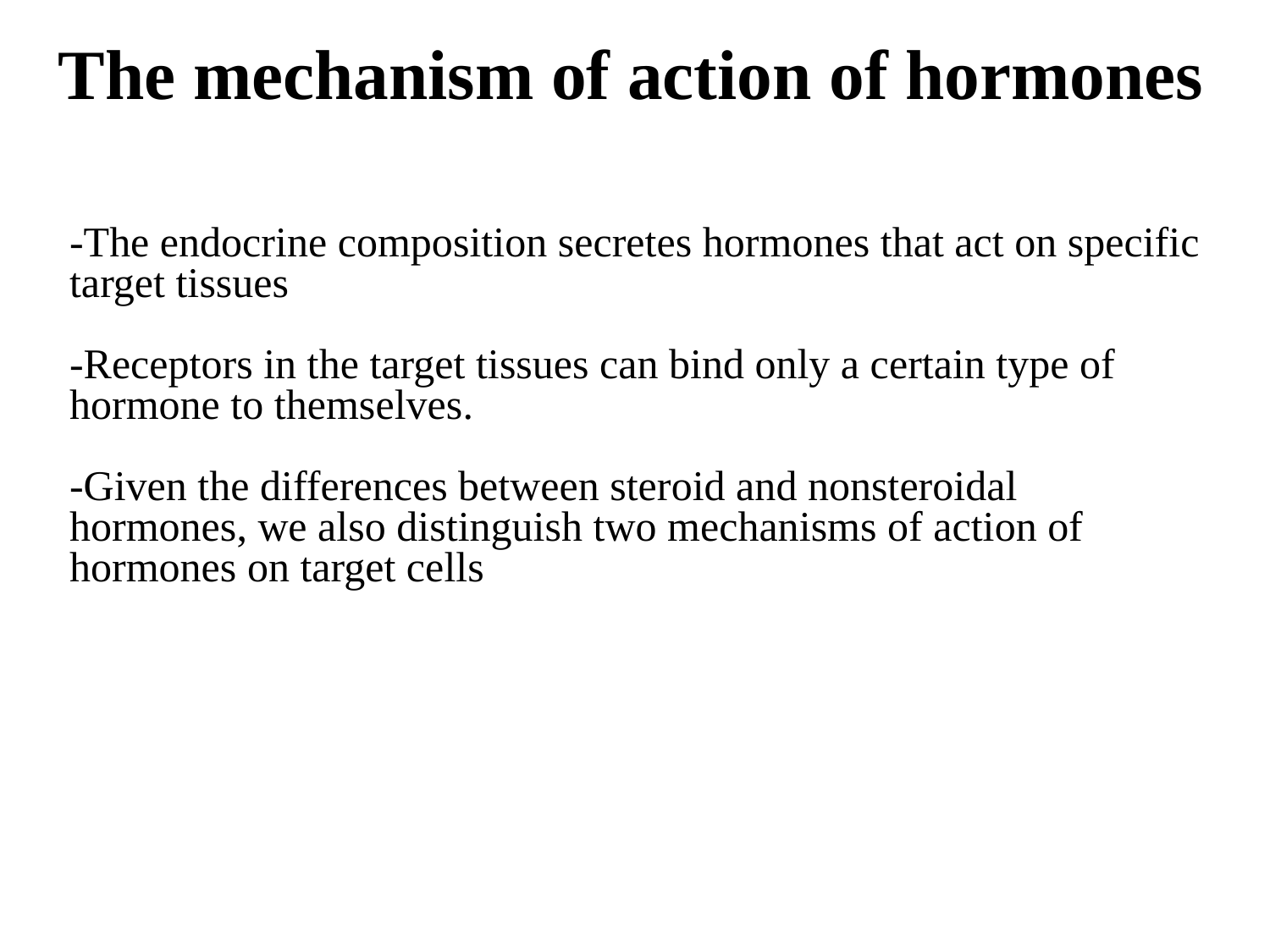

# The mechanism of action of hormones

-The endocrine composition secretes hormones that act on specific target tissues

-Receptors in the target tissues can bind only a certain type of hormone to themselves.

-Given the differences between steroid and nonsteroidal hormones, we also distinguish two mechanisms of action of hormones on target cells